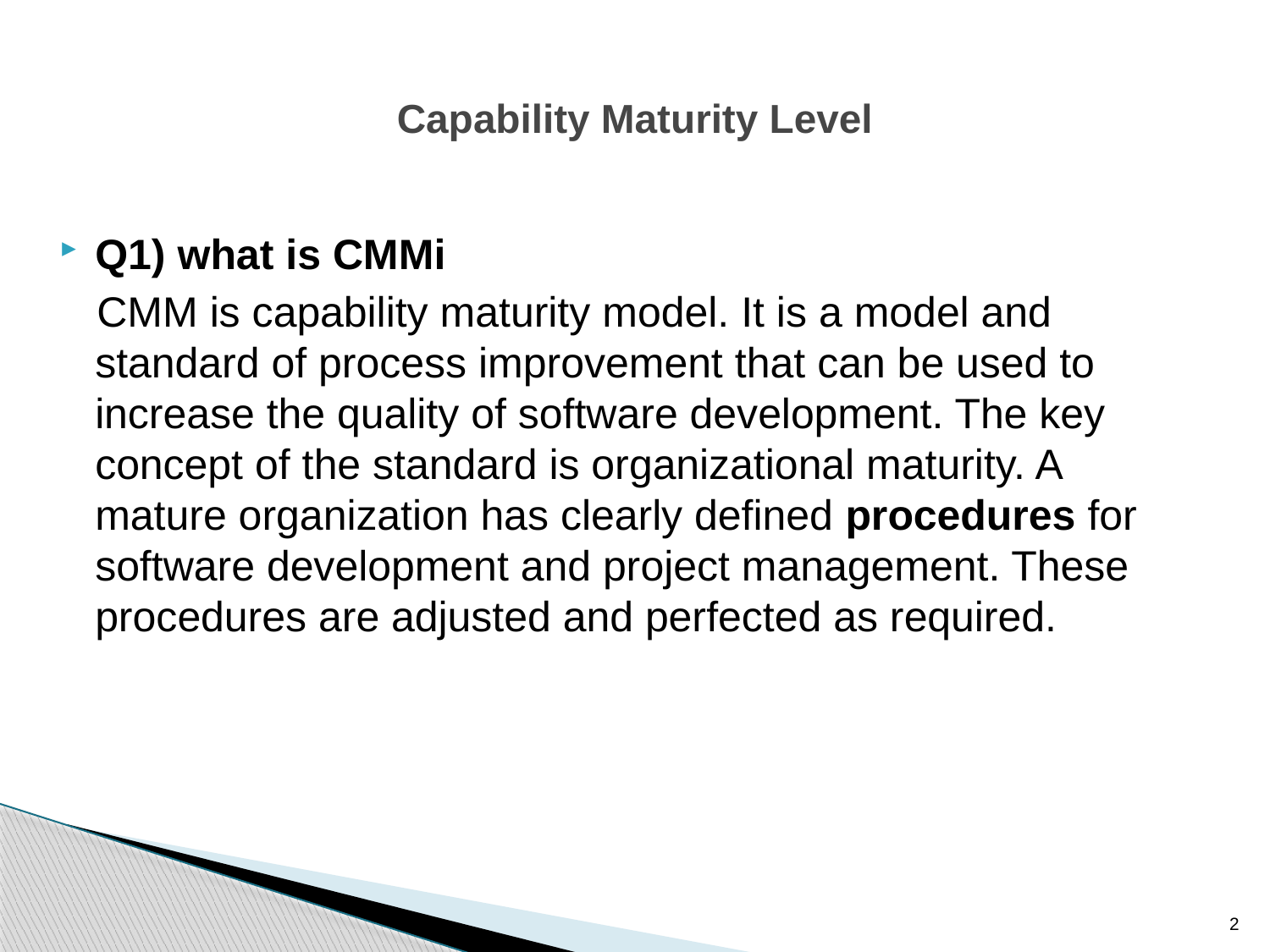

# Capability Maturity Level

Q1) what is CMMi
    CMM is capability maturity model. It is a model and standard of process improvement that can be used to increase the quality of software development. The key concept of the standard is organizational maturity. A mature organization has clearly defined procedures for software development and project management. These procedures are adjusted and perfected as required.

2